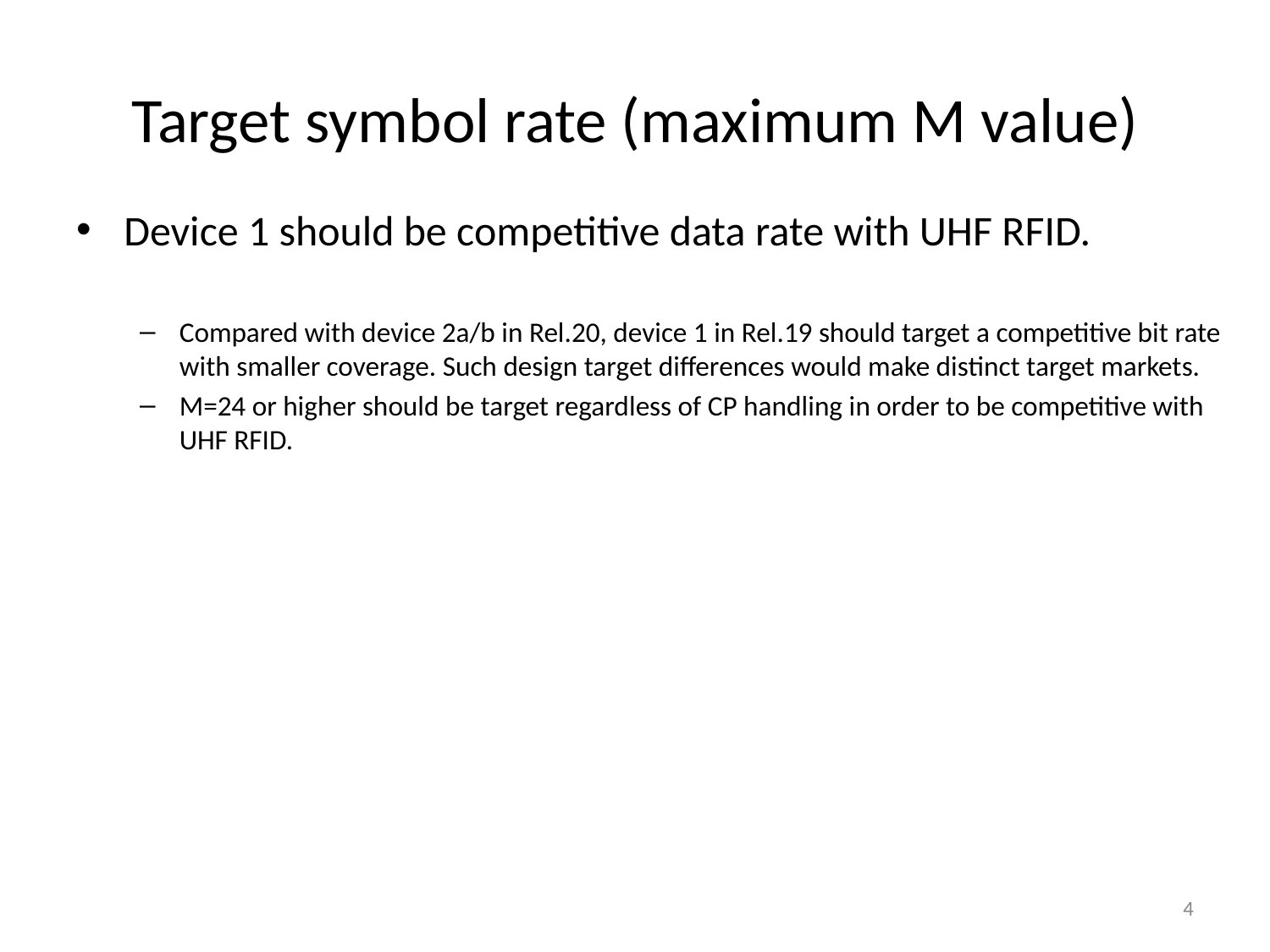

# Target symbol rate (maximum M value)
Device 1 should be competitive data rate with UHF RFID.

Compared with device 2a/b in Rel.20, device 1 in Rel.19 should target a competitive bit rate with smaller coverage. Such design target differences would make distinct target markets.
M=24 or higher should be target regardless of CP handling in order to be competitive with UHF RFID.

4